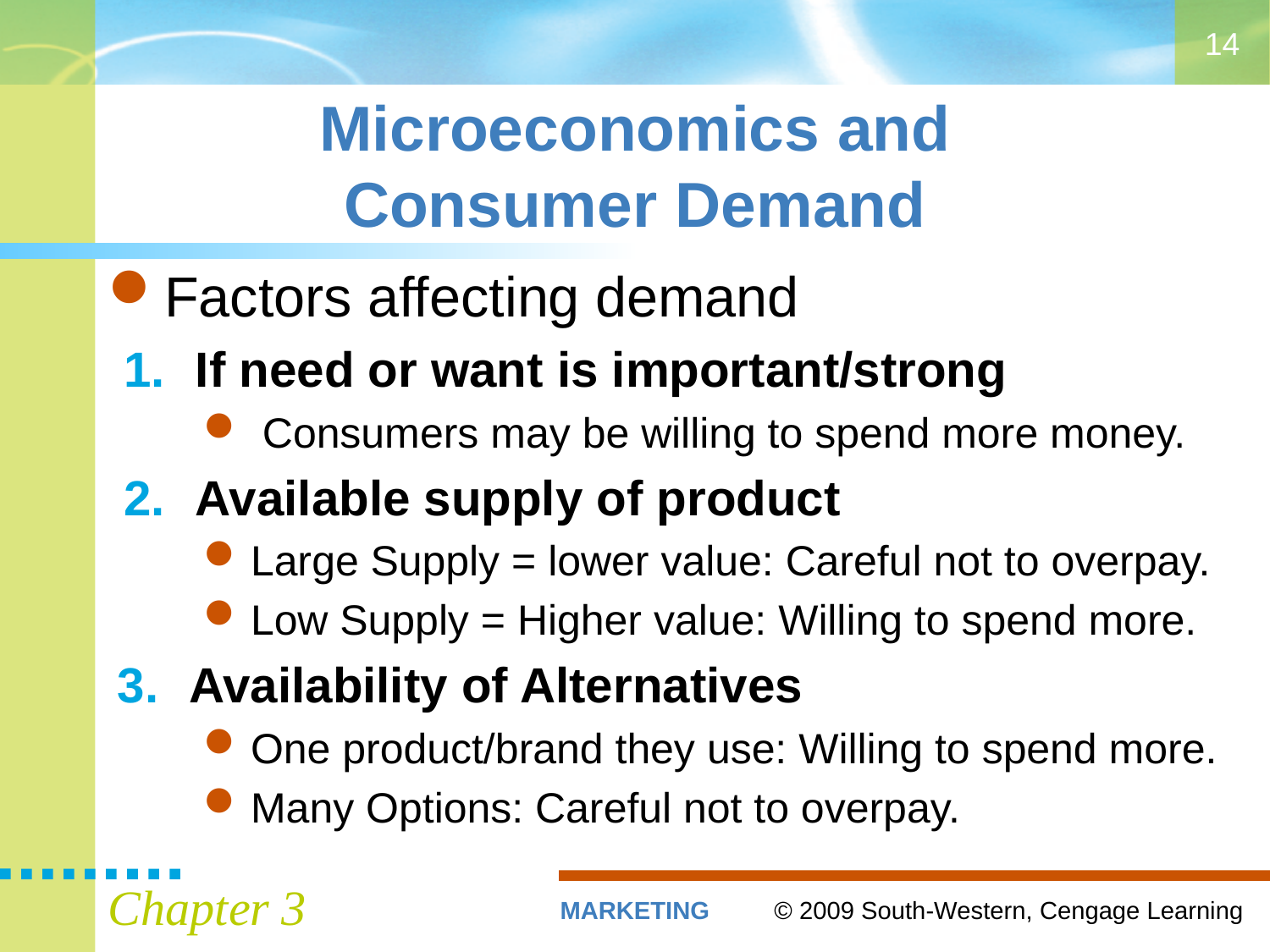

14
# Microeconomics and Consumer Demand
Factors affecting demand
If need or want is important/strong
 Consumers may be willing to spend more money.
Available supply of product
Large Supply = lower value: Careful not to overpay.
Low Supply = Higher value: Willing to spend more.
Availability of Alternatives
One product/brand they use: Willing to spend more.
Many Options: Careful not to overpay.
Chapter 3